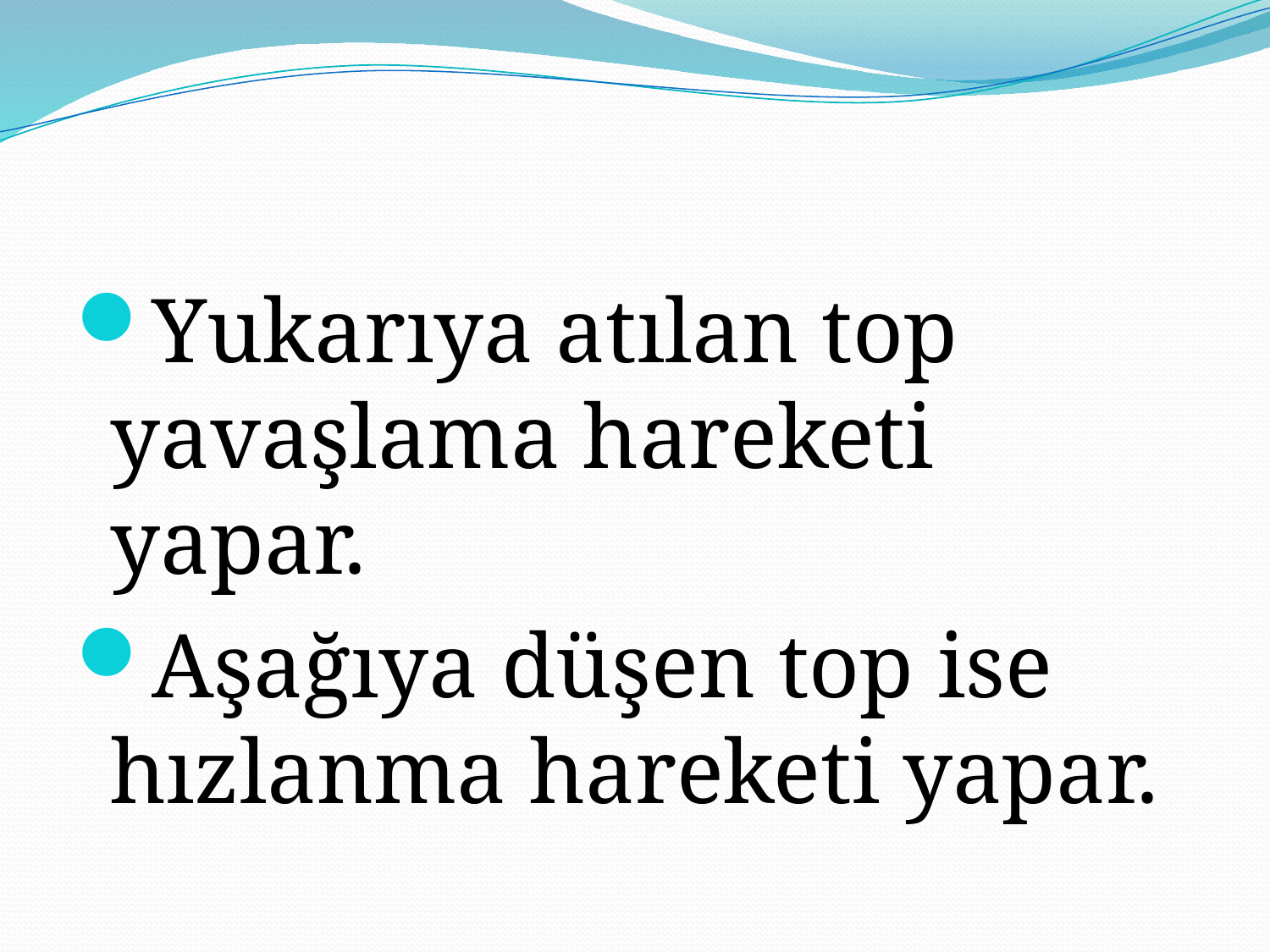

#
Yukarıya atılan top yavaşlama hareketi yapar.
Aşağıya düşen top ise hızlanma hareketi yapar.